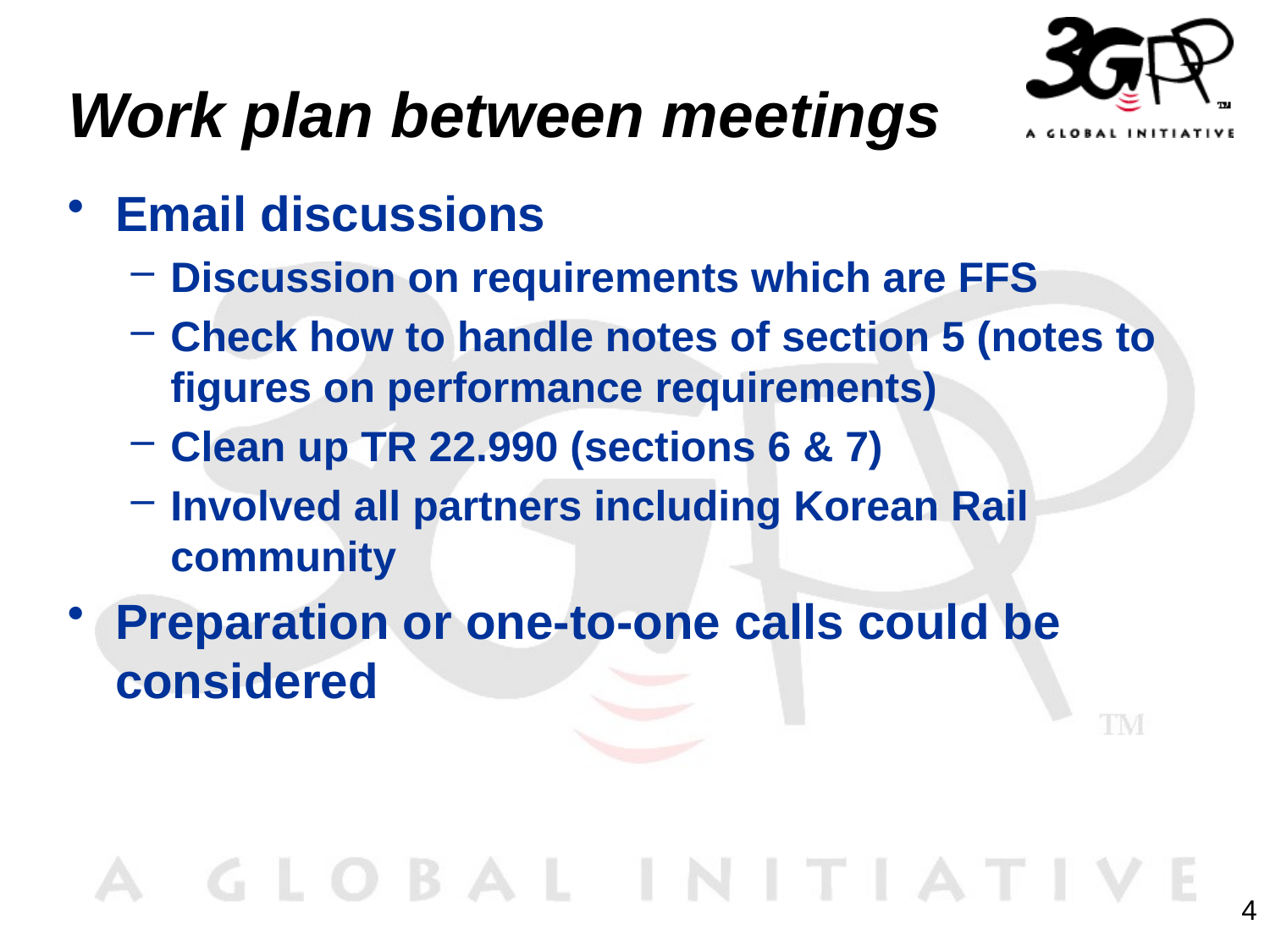

# Work plan between meetings
Email discussions
Discussion on requirements which are FFS
Check how to handle notes of section 5 (notes to figures on performance requirements)
Clean up TR 22.990 (sections 6 & 7)
Involved all partners including Korean Rail community
Preparation or one-to-one calls could be considered

4